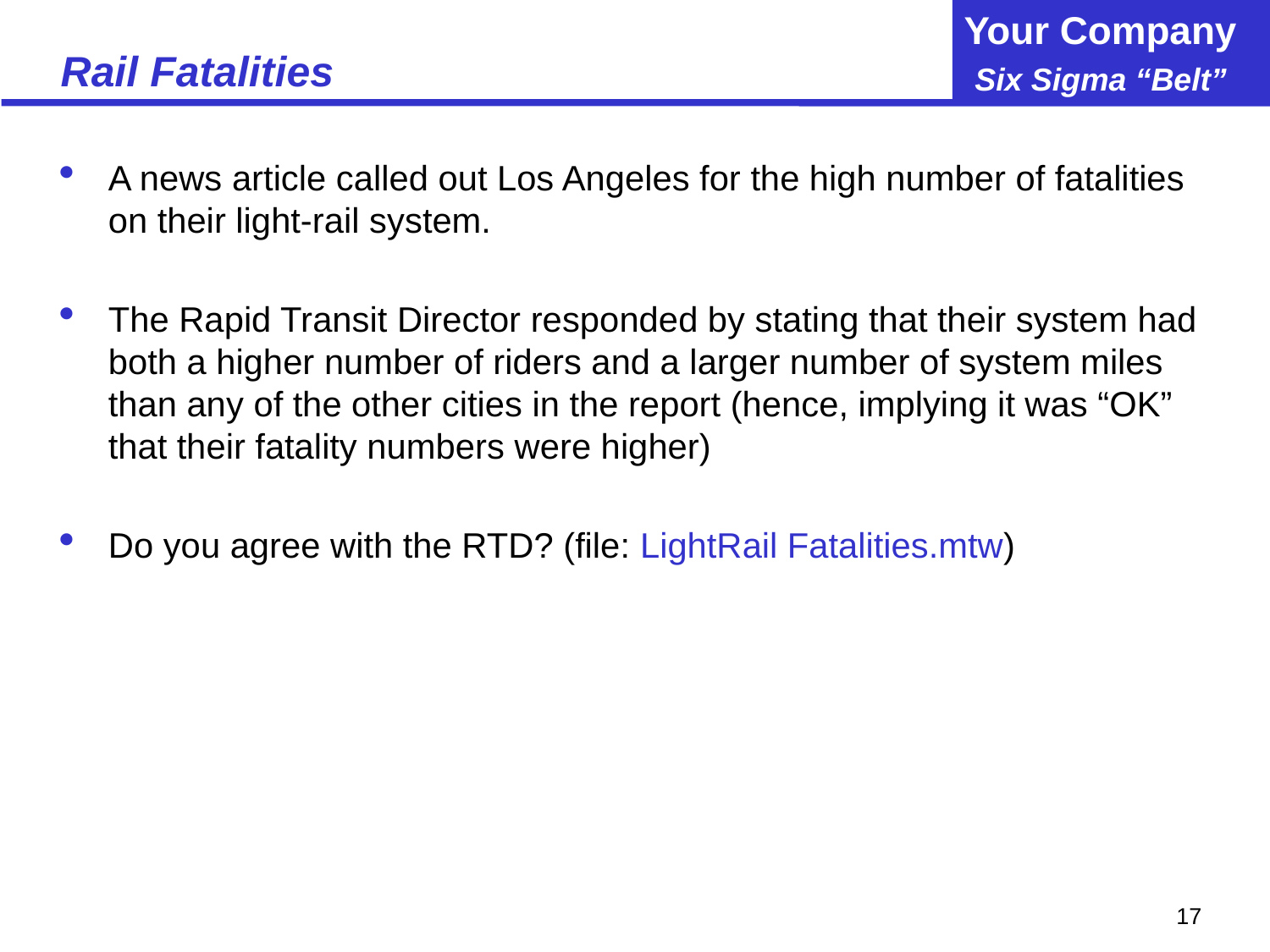

# Rail Fatalities
A news article called out Los Angeles for the high number of fatalities on their light-rail system.

The Rapid Transit Director responded by stating that their system had both a higher number of riders and a larger number of system miles than any of the other cities in the report (hence, implying it was “OK” that their fatality numbers were higher)

Do you agree with the RTD? (file: LightRail Fatalities.mtw)